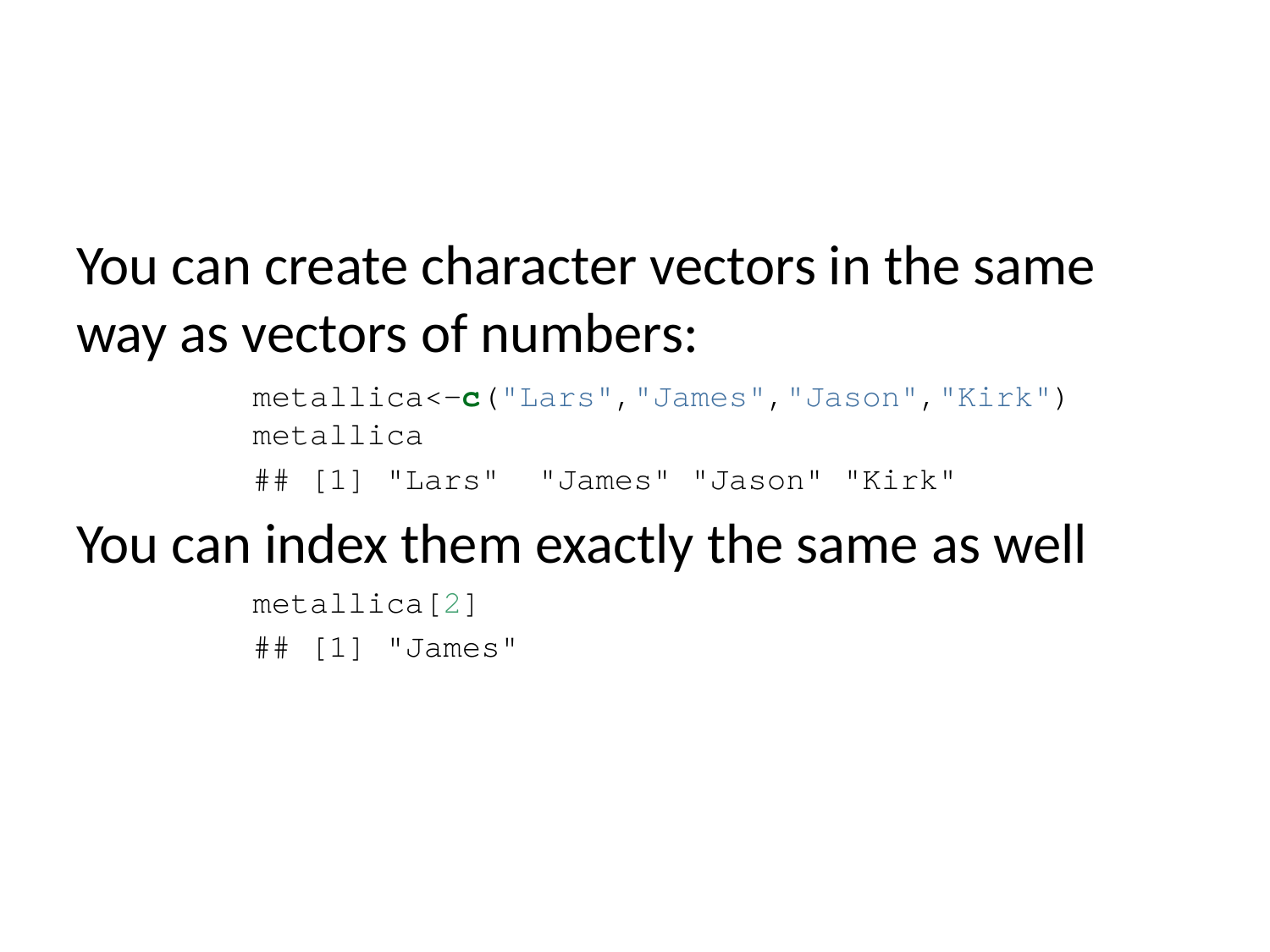

You can create character vectors in the same way as vectors of numbers:
metallica<-c("Lars","James","Jason","Kirk")
metallica
## [1] "Lars"  "James" "Jason" "Kirk"
You can index them exactly the same as well
metallica[2]
## [1] "James"